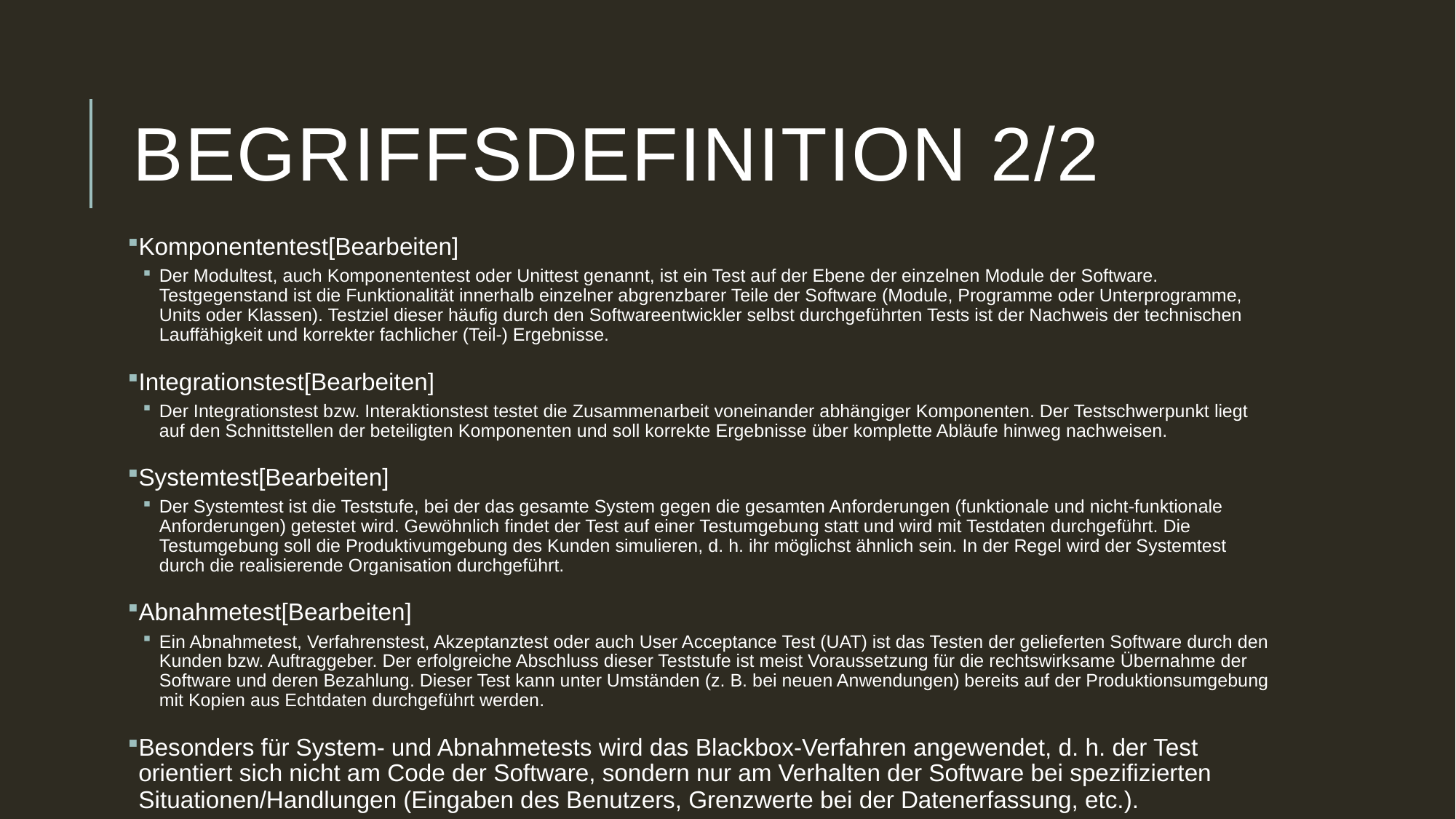

# Begriffsdefinition 2/2
Komponententest[Bearbeiten]
Der Modultest, auch Komponententest oder Unittest genannt, ist ein Test auf der Ebene der einzelnen Module der Software. Testgegenstand ist die Funktionalität innerhalb einzelner abgrenzbarer Teile der Software (Module, Programme oder Unterprogramme, Units oder Klassen). Testziel dieser häufig durch den Softwareentwickler selbst durchgeführten Tests ist der Nachweis der technischen Lauffähigkeit und korrekter fachlicher (Teil-) Ergebnisse.
Integrationstest[Bearbeiten]
Der Integrationstest bzw. Interaktionstest testet die Zusammenarbeit voneinander abhängiger Komponenten. Der Testschwerpunkt liegt auf den Schnittstellen der beteiligten Komponenten und soll korrekte Ergebnisse über komplette Abläufe hinweg nachweisen.
Systemtest[Bearbeiten]
Der Systemtest ist die Teststufe, bei der das gesamte System gegen die gesamten Anforderungen (funktionale und nicht-funktionale Anforderungen) getestet wird. Gewöhnlich findet der Test auf einer Testumgebung statt und wird mit Testdaten durchgeführt. Die Testumgebung soll die Produktivumgebung des Kunden simulieren, d. h. ihr möglichst ähnlich sein. In der Regel wird der Systemtest durch die realisierende Organisation durchgeführt.
Abnahmetest[Bearbeiten]
Ein Abnahmetest, Verfahrenstest, Akzeptanztest oder auch User Acceptance Test (UAT) ist das Testen der gelieferten Software durch den Kunden bzw. Auftraggeber. Der erfolgreiche Abschluss dieser Teststufe ist meist Voraussetzung für die rechtswirksame Übernahme der Software und deren Bezahlung. Dieser Test kann unter Umständen (z. B. bei neuen Anwendungen) bereits auf der Produktionsumgebung mit Kopien aus Echtdaten durchgeführt werden.
Besonders für System- und Abnahmetests wird das Blackbox-Verfahren angewendet, d. h. der Test orientiert sich nicht am Code der Software, sondern nur am Verhalten der Software bei spezifizierten Situationen/Handlungen (Eingaben des Benutzers, Grenzwerte bei der Datenerfassung, etc.).
Quelle: http://de.wikipedia.org/wiki/Softwaretest#Teststufen